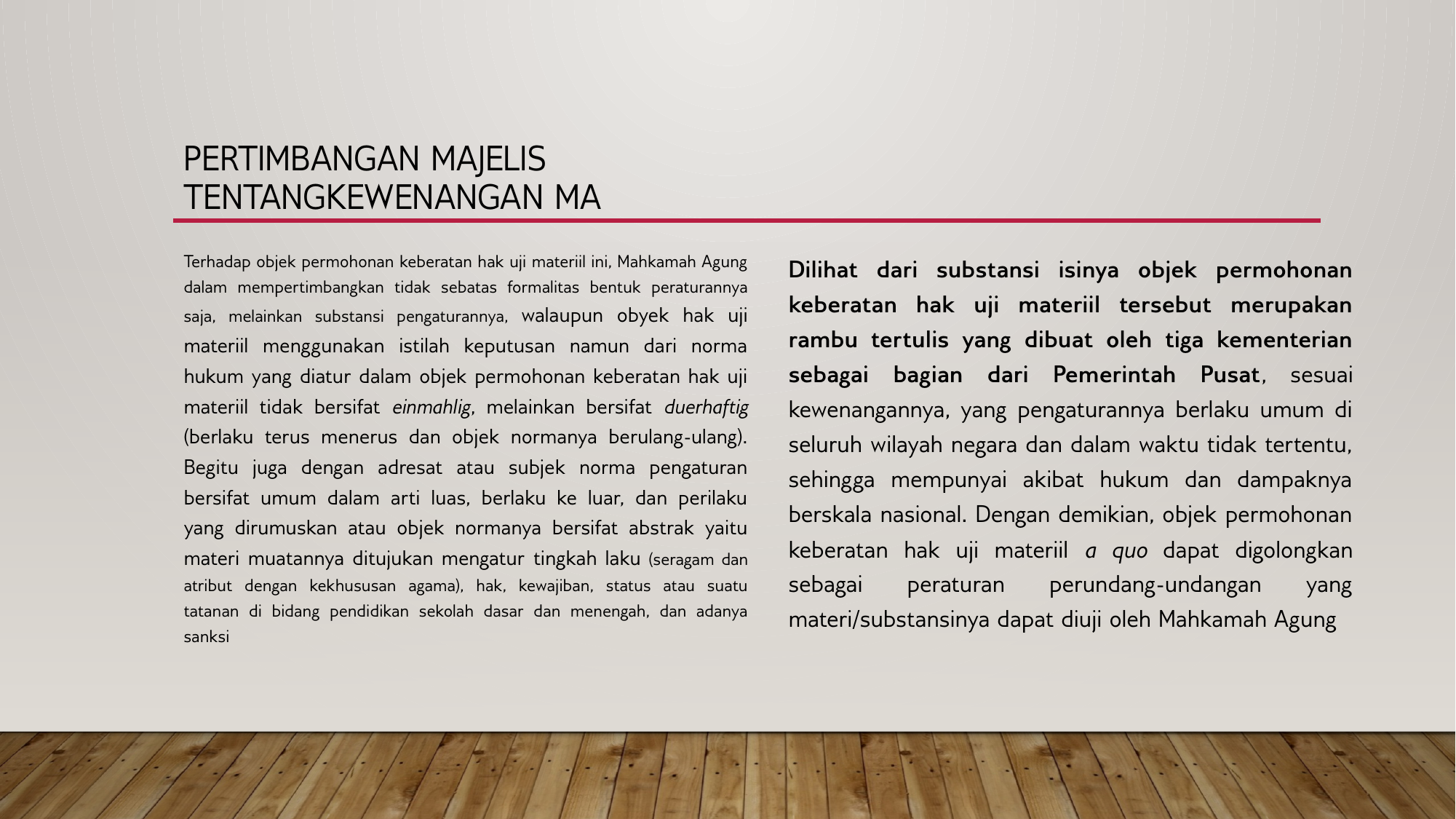

# Pertimbangan MAJELIS TENTANGKewenangan ma
Terhadap objek permohonan keberatan hak uji materiil ini, Mahkamah Agung dalam mempertimbangkan tidak sebatas formalitas bentuk peraturannya saja, melainkan substansi pengaturannya, walaupun obyek hak uji materiil menggunakan istilah keputusan namun dari norma hukum yang diatur dalam objek permohonan keberatan hak uji materiil tidak bersifat einmahlig, melainkan bersifat duerhaftig (berlaku terus menerus dan objek normanya berulang-ulang). Begitu juga dengan adresat atau subjek norma pengaturan bersifat umum dalam arti luas, berlaku ke luar, dan perilaku yang dirumuskan atau objek normanya bersifat abstrak yaitu materi muatannya ditujukan mengatur tingkah laku (seragam dan atribut dengan kekhususan agama), hak, kewajiban, status atau suatu tatanan di bidang pendidikan sekolah dasar dan menengah, dan adanya sanksi
Dilihat dari substansi isinya objek permohonan keberatan hak uji materiil tersebut merupakan rambu tertulis yang dibuat oleh tiga kementerian sebagai bagian dari Pemerintah Pusat, sesuai kewenangannya, yang pengaturannya berlaku umum di seluruh wilayah negara dan dalam waktu tidak tertentu, sehingga mempunyai akibat hukum dan dampaknya berskala nasional. Dengan demikian, objek permohonan keberatan hak uji materiil a quo dapat digolongkan sebagai peraturan perundang-undangan yang materi/substansinya dapat diuji oleh Mahkamah Agung